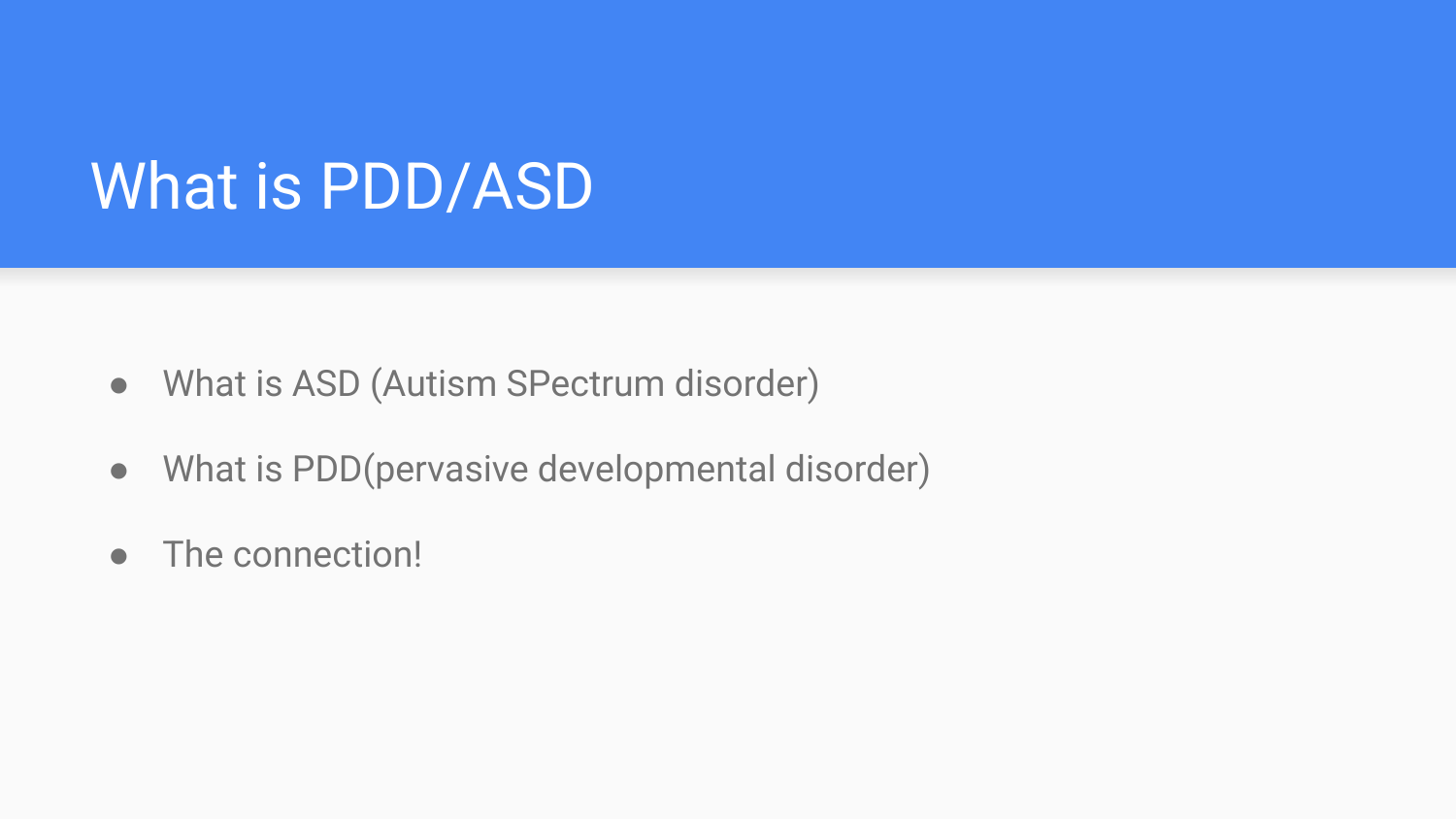

# What is PDD/ASD
What is ASD (Autism SPectrum disorder)
What is PDD(pervasive developmental disorder)
The connection!